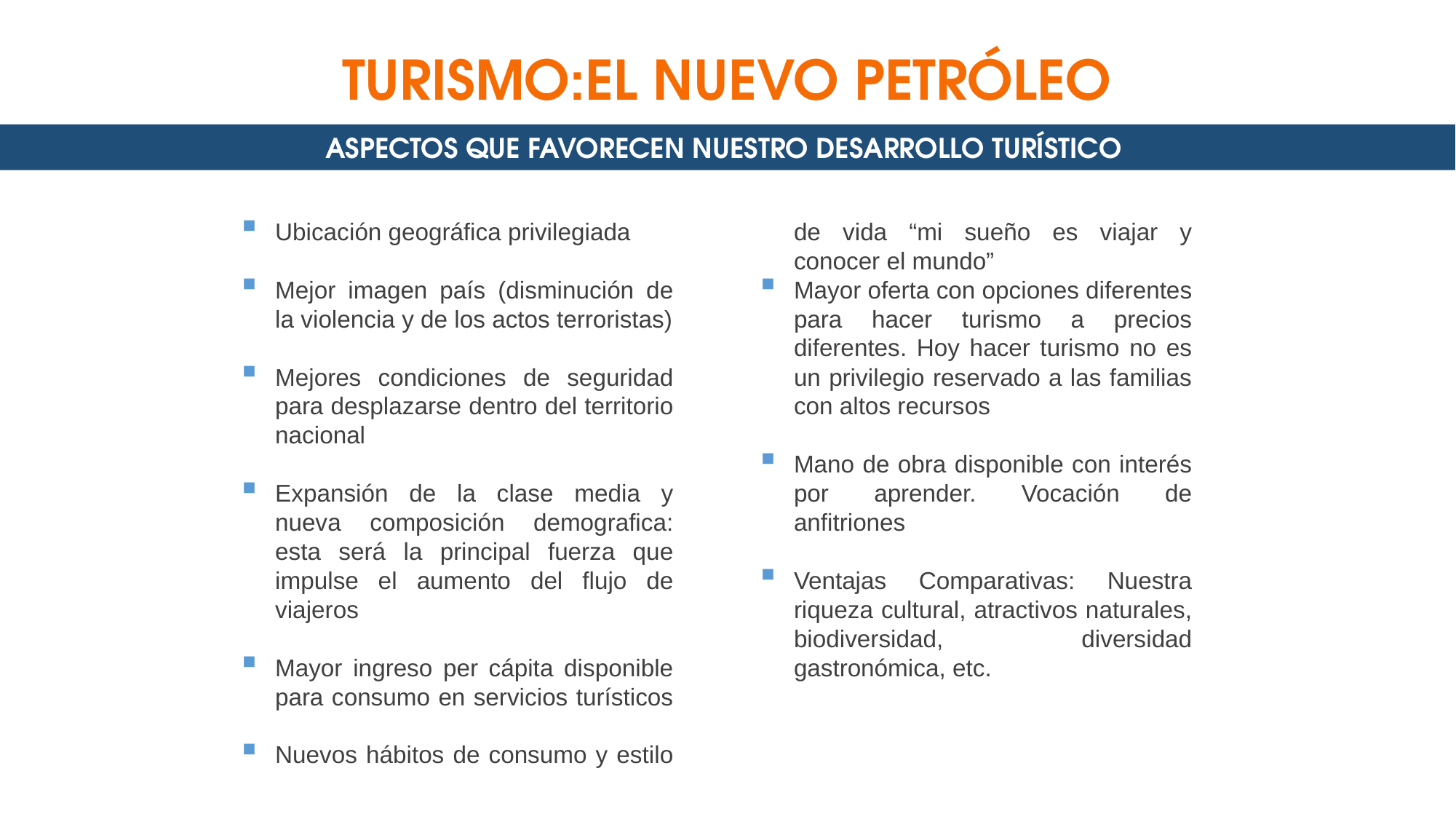

TURISMO:EL NUEVO PETRÓLEO

ASPECTOS QUE FAVORECEN NUESTRO DESARROLLO TURÍSTICO

Ubicación geográfica privilegiada

Mejor imagen país (disminución de la violencia y de los actos terroristas)

Mejores condiciones de seguridad para desplazarse dentro del territorio nacional

Expansión de la clase media y nueva composición demografica: esta será la principal fuerza que impulse el aumento del flujo de viajeros

Mayor ingreso per cápita disponible para consumo en servicios turísticos

Nuevos hábitos de consumo y estilo de vida “mi sueño es viajar y conocer el mundo”
Mayor oferta con opciones diferentes para hacer turismo a precios diferentes. Hoy hacer turismo no es un privilegio reservado a las familias con altos recursos

Mano de obra disponible con interés por aprender. Vocación de anfitriones

Ventajas Comparativas: Nuestra riqueza cultural, atractivos naturales, biodiversidad, diversidad gastronómica, etc.